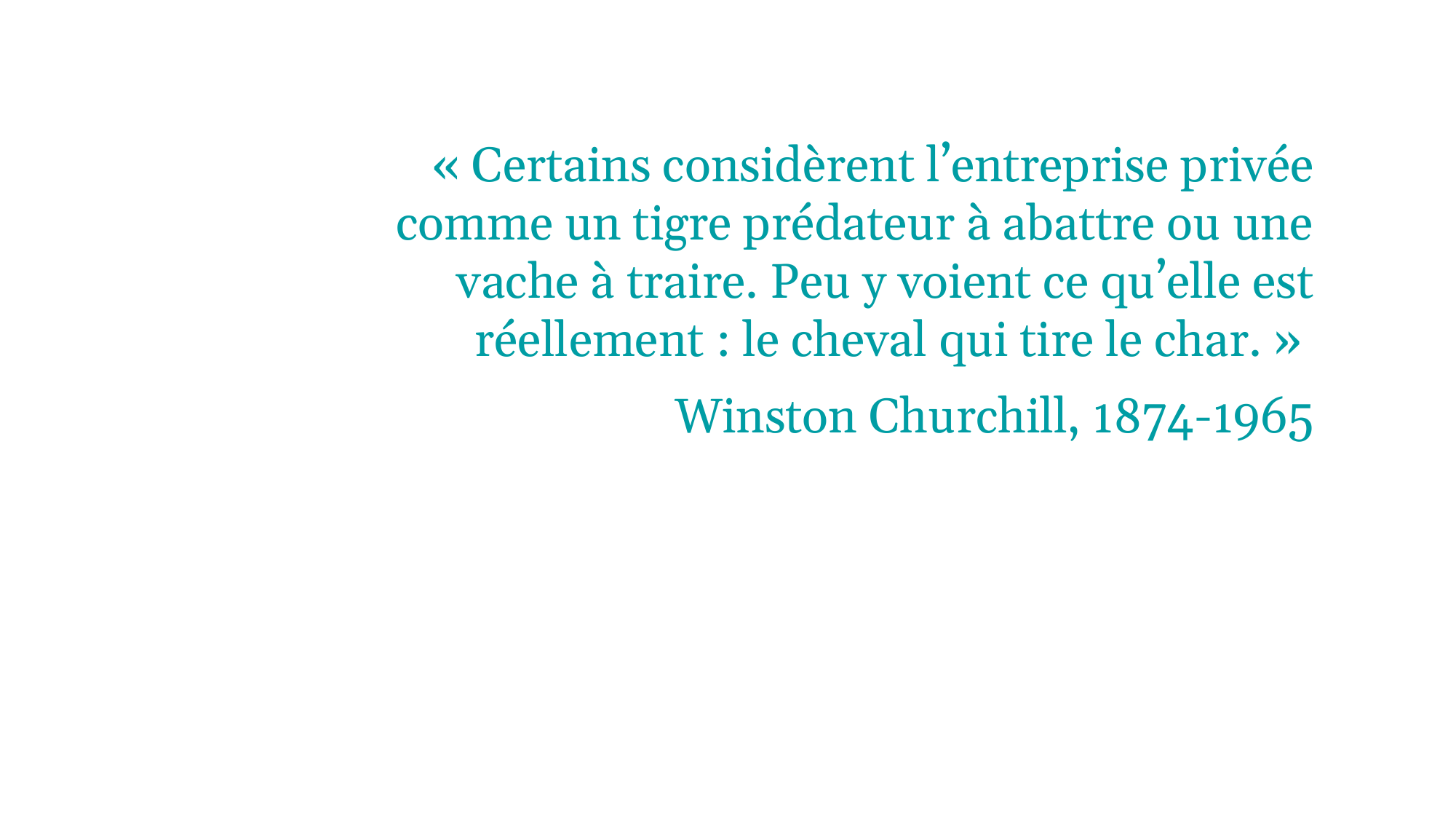

« Certains considèrent l’entreprise privée comme un tigre prédateur à abattre ou une vache à traire. Peu y voient ce qu’elle est réellement : le cheval qui tire le char. »
Winston Churchill, 1874-1965